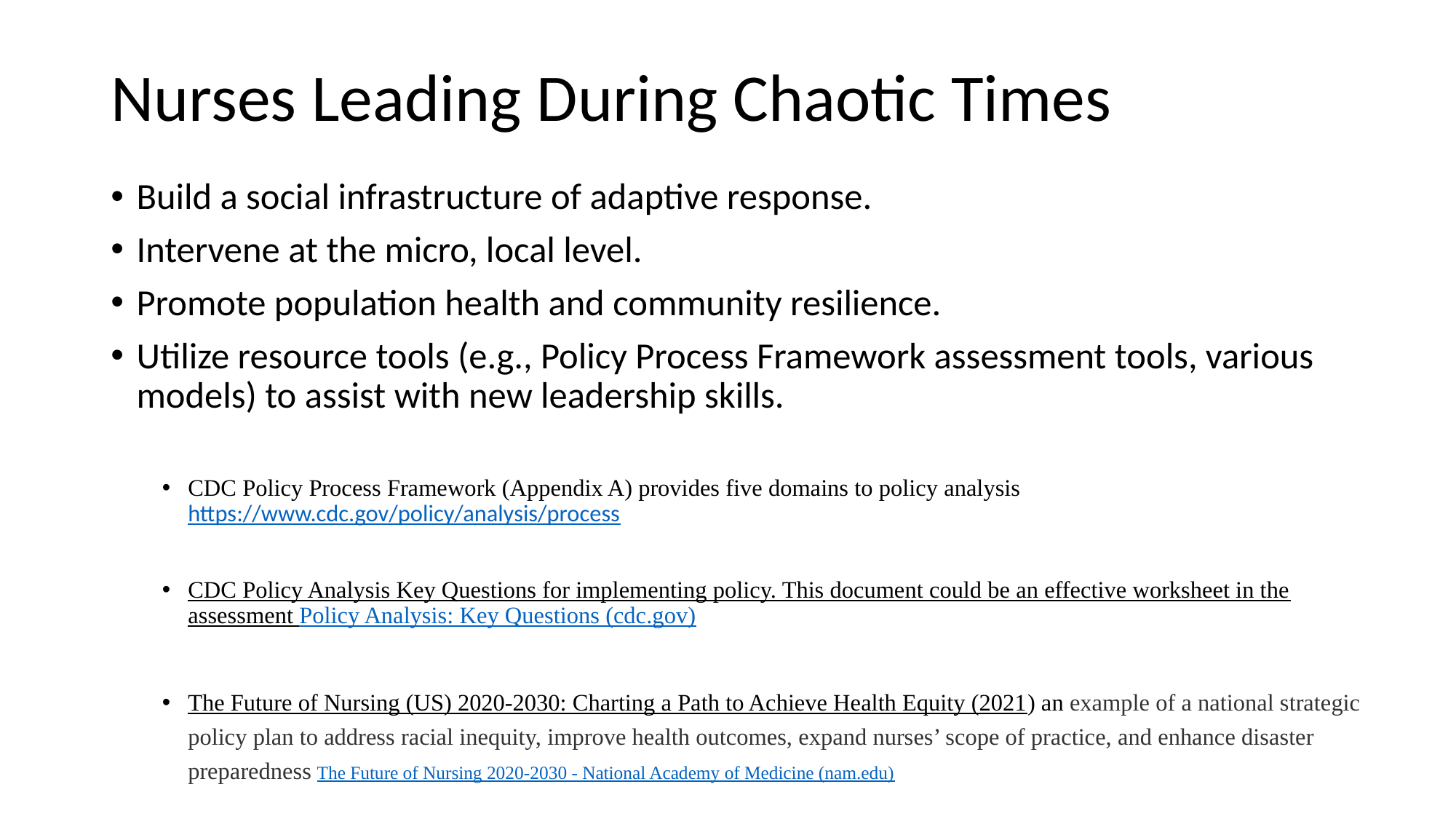

# Nurses Leading During Chaotic Times
Build a social infrastructure of adaptive response.
Intervene at the micro, local level.
Promote population health and community resilience.
Utilize resource tools (e.g., Policy Process Framework assessment tools, various models) to assist with new leadership skills.

CDC Policy Process Framework (Appendix A) provides five domains to policy analysis https://www.cdc.gov/policy/analysis/process

CDC Policy Analysis Key Questions for implementing policy. This document could be an effective worksheet in the assessment Policy Analysis: Key Questions (cdc.gov)

The Future of Nursing (US) 2020-2030: Charting a Path to Achieve Health Equity (2021) an example of a national strategic policy plan to address racial inequity, improve health outcomes, expand nurses’ scope of practice, and enhance disaster preparedness The Future of Nursing 2020-2030 - National Academy of Medicine (nam.edu)